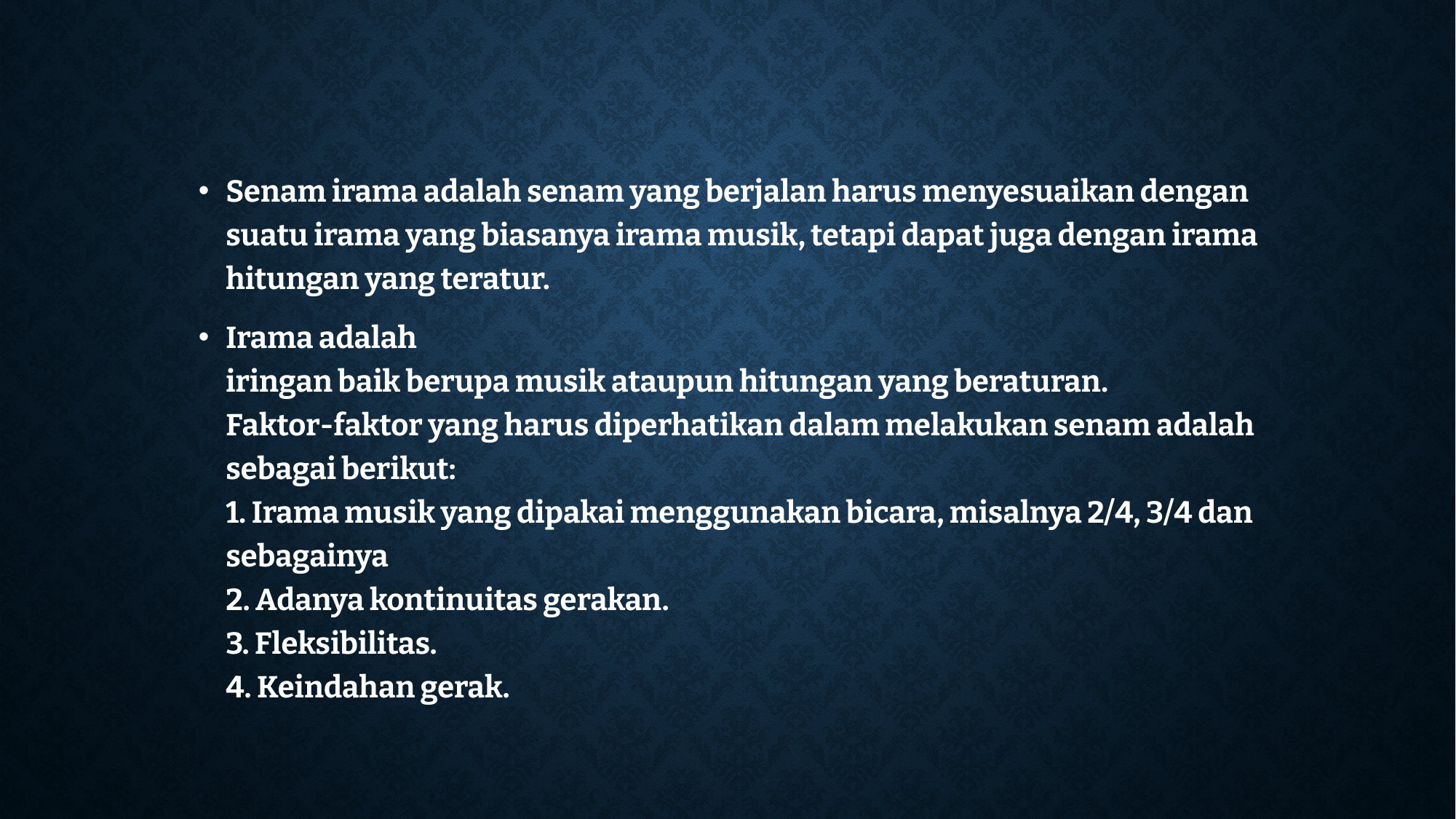

Senam irama adalah senam yang berjalan harus menyesuaikan dengan suatu irama yang biasanya irama musik, tetapi dapat juga dengan irama hitungan yang teratur.
Irama adalah
iringan baik berupa musik ataupun hitungan yang beraturan.
Faktor-faktor yang harus diperhatikan dalam melakukan senam adalah sebagai berikut:
1. Irama musik yang dipakai menggunakan bicara, misalnya 2/4, 3/4 dan sebagainya
2. Adanya kontinuitas gerakan.
3. Fleksibilitas.
4. Keindahan gerak.